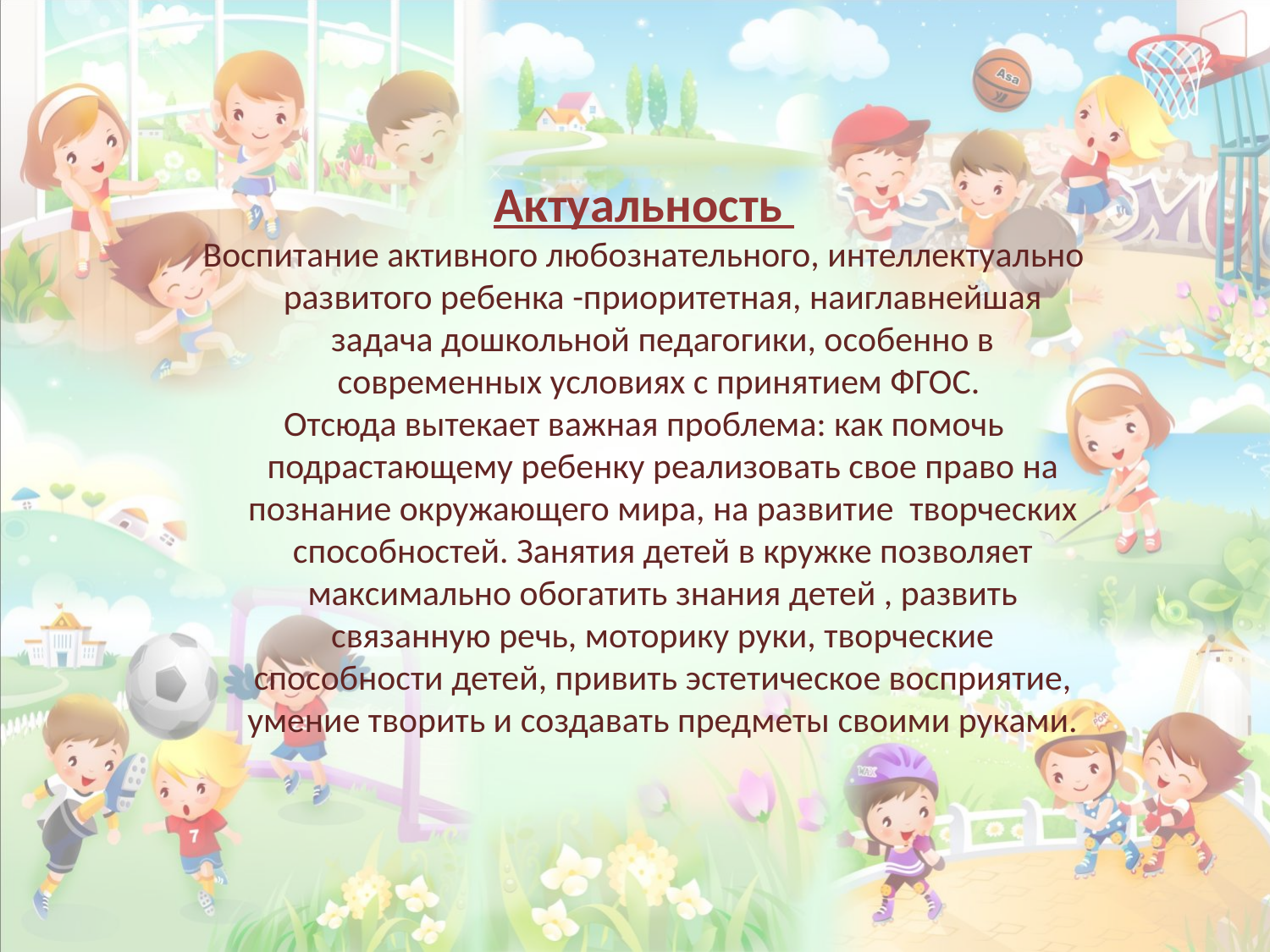

Актуальность
Воспитание активного любознательного, интеллектуально развитого ребенка -приоритетная, наиглавнейшая задача дошкольной педагогики, особенно в современных условиях с принятием ФГОС.
Отсюда вытекает важная проблема: как помочь подрастающему ребенку реализовать свое право на познание окружающего мира, на развитие  творческих способностей. Занятия детей в кружке позволяет максимально обогатить знания детей , развить связанную речь, моторику руки, творческие способности детей, привить эстетическое восприятие, умение творить и создавать предметы своими руками.